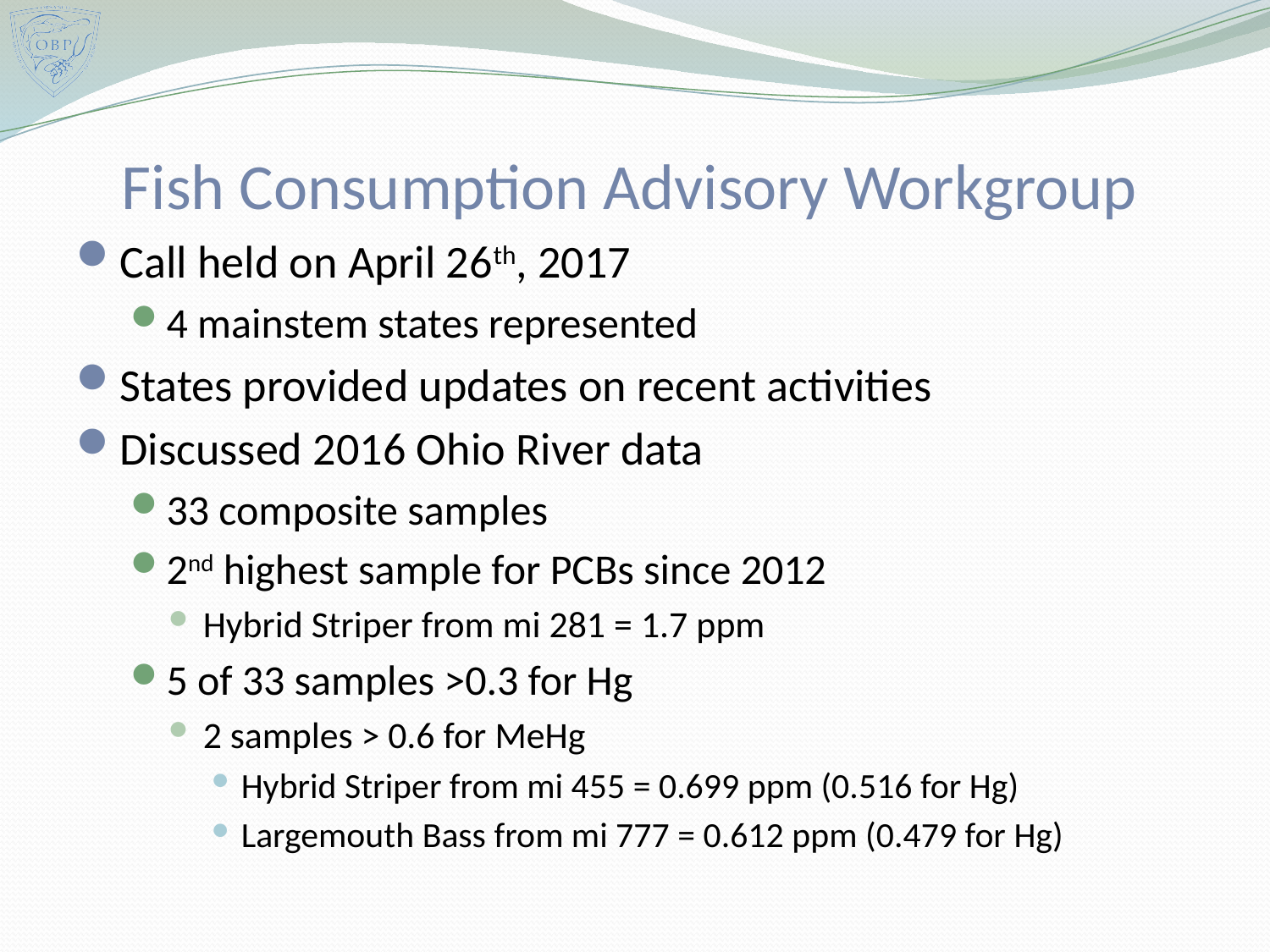

# Fish Consumption Advisory Workgroup
Call held on April 26th, 2017
4 mainstem states represented
States provided updates on recent activities
Discussed 2016 Ohio River data
33 composite samples
2nd highest sample for PCBs since 2012
Hybrid Striper from mi 281 = 1.7 ppm
5 of 33 samples >0.3 for Hg
2 samples > 0.6 for MeHg
Hybrid Striper from mi 455 = 0.699 ppm (0.516 for Hg)
Largemouth Bass from mi 777 = 0.612 ppm (0.479 for Hg)